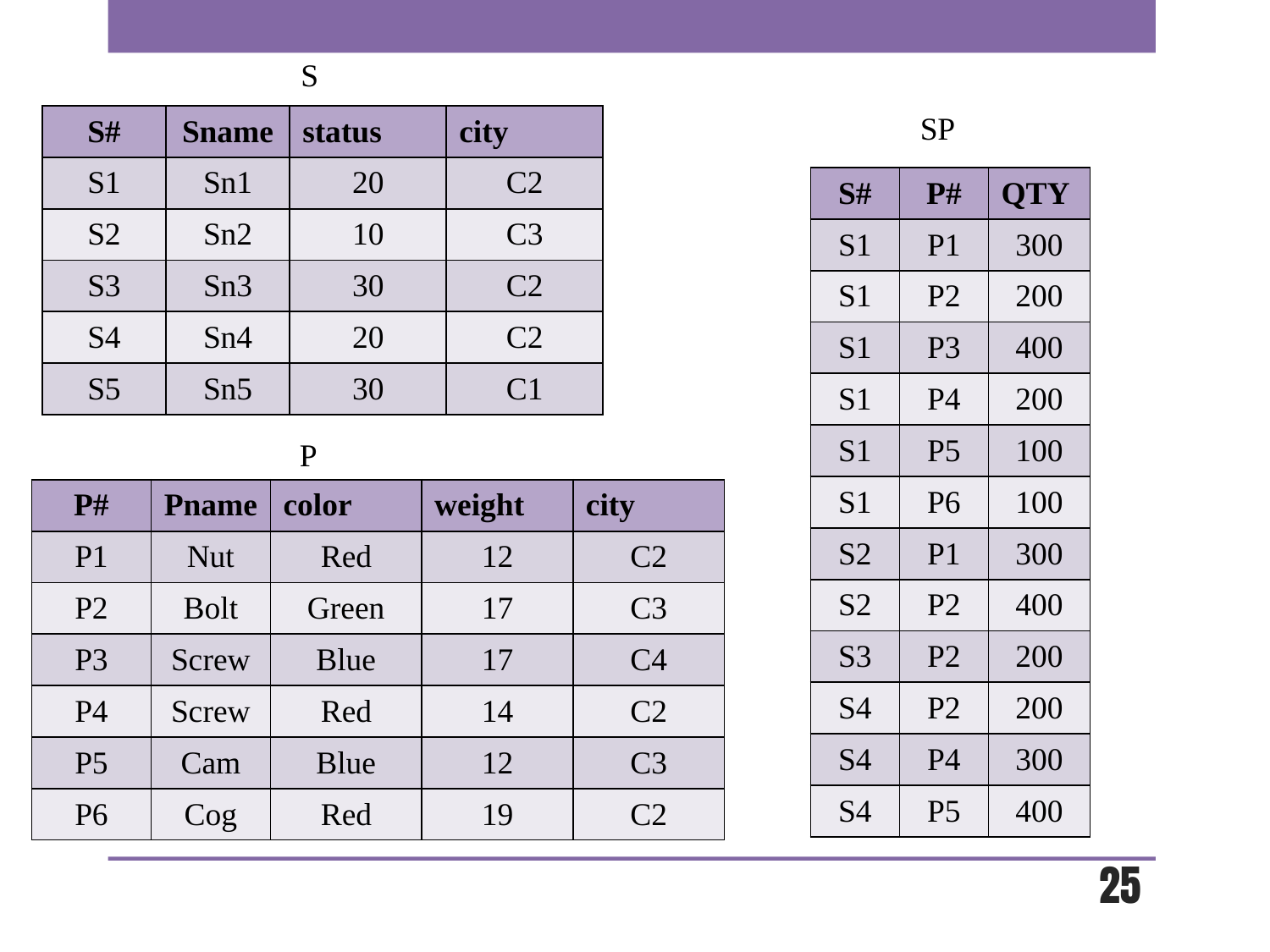

S
SP
| S# | Sname | status | city |
| --- | --- | --- | --- |
| S1 | Sn1 | 20 | C2 |
| S2 | Sn2 | 10 | C3 |
| S3 | Sn3 | 30 | C2 |
| S4 | Sn4 | 20 | C2 |
| S5 | Sn5 | 30 | C1 |
| S# | P# | QTY |
| --- | --- | --- |
| S1 | P1 | 300 |
| S1 | P2 | 200 |
| S1 | P3 | 400 |
| S1 | P4 | 200 |
| S1 | P5 | 100 |
| S1 | P6 | 100 |
| S2 | P1 | 300 |
| S2 | P2 | 400 |
| S3 | P2 | 200 |
| S4 | P2 | 200 |
| S4 | P4 | 300 |
| S4 | P5 | 400 |
P
| P# | Pname | color | weight | city |
| --- | --- | --- | --- | --- |
| P1 | Nut | Red | 12 | C2 |
| P2 | Bolt | Green | 17 | C3 |
| P3 | Screw | Blue | 17 | C4 |
| P4 | Screw | Red | 14 | C2 |
| P5 | Cam | Blue | 12 | C3 |
| P6 | Cog | Red | 19 | C2 |
25